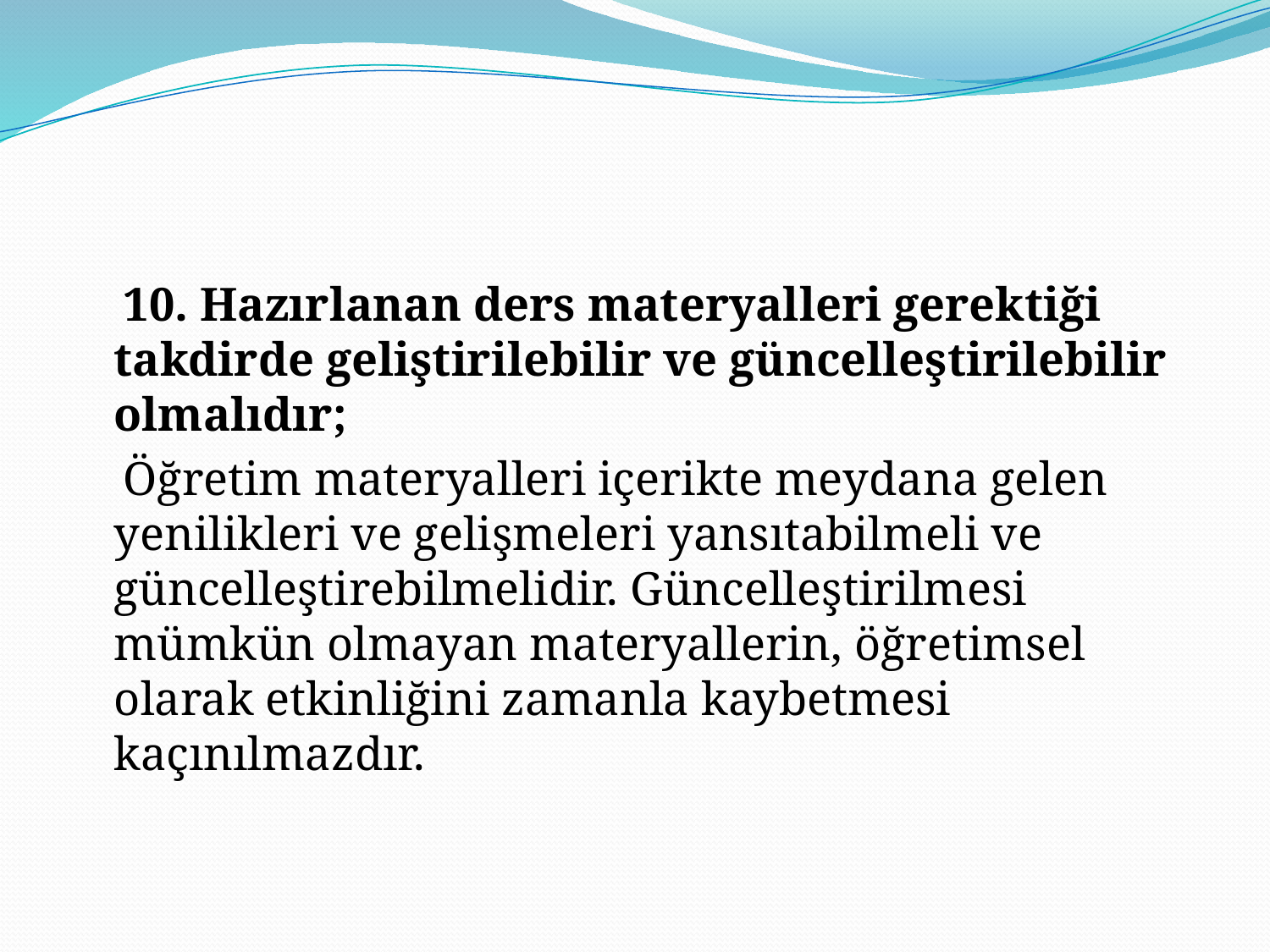

#
    10. Hazırlanan ders materyalleri gerektiği takdirde geliştirilebilir ve güncelleştirilebilir olmalıdır;
    Öğretim materyalleri içerikte meydana gelen yenilikleri ve gelişmeleri yansıtabilmeli ve güncelleştirebilmelidir. Güncelleştirilmesi mümkün olmayan materyallerin, öğretimsel olarak etkinliğini zamanla kaybetmesi kaçınılmazdır.